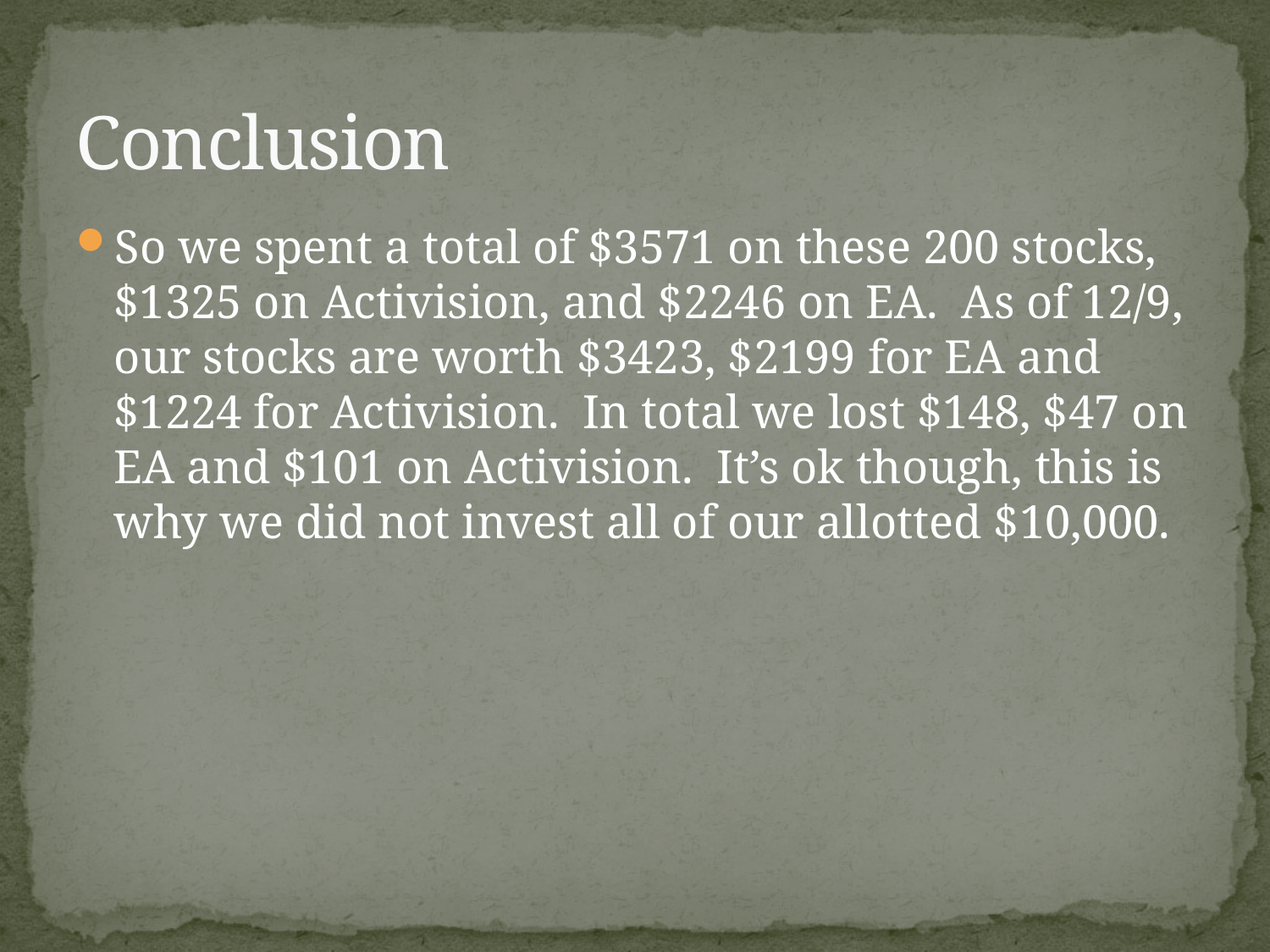

# Conclusion
So we spent a total of $3571 on these 200 stocks, $1325 on Activision, and $2246 on EA.  As of 12/9, our stocks are worth $3423, $2199 for EA and $1224 for Activision.  In total we lost $148, $47 on EA and $101 on Activision.  It’s ok though, this is why we did not invest all of our allotted $10,000.